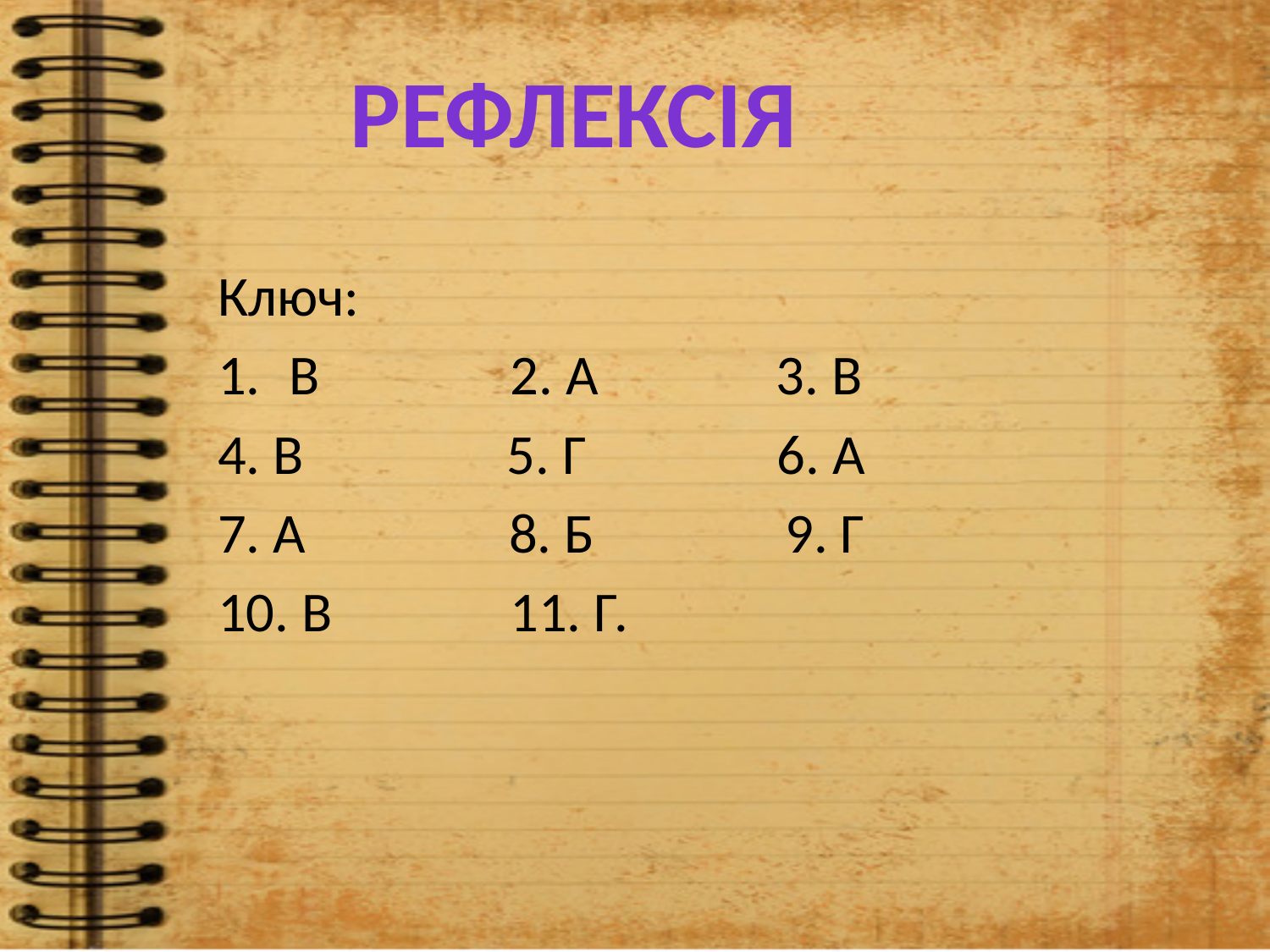

Рефлексія

Ключ:
В               2. А              3. В
4. В                5. Г               6. А
7. А                8. Б               9. Г
10. В              11. Г.